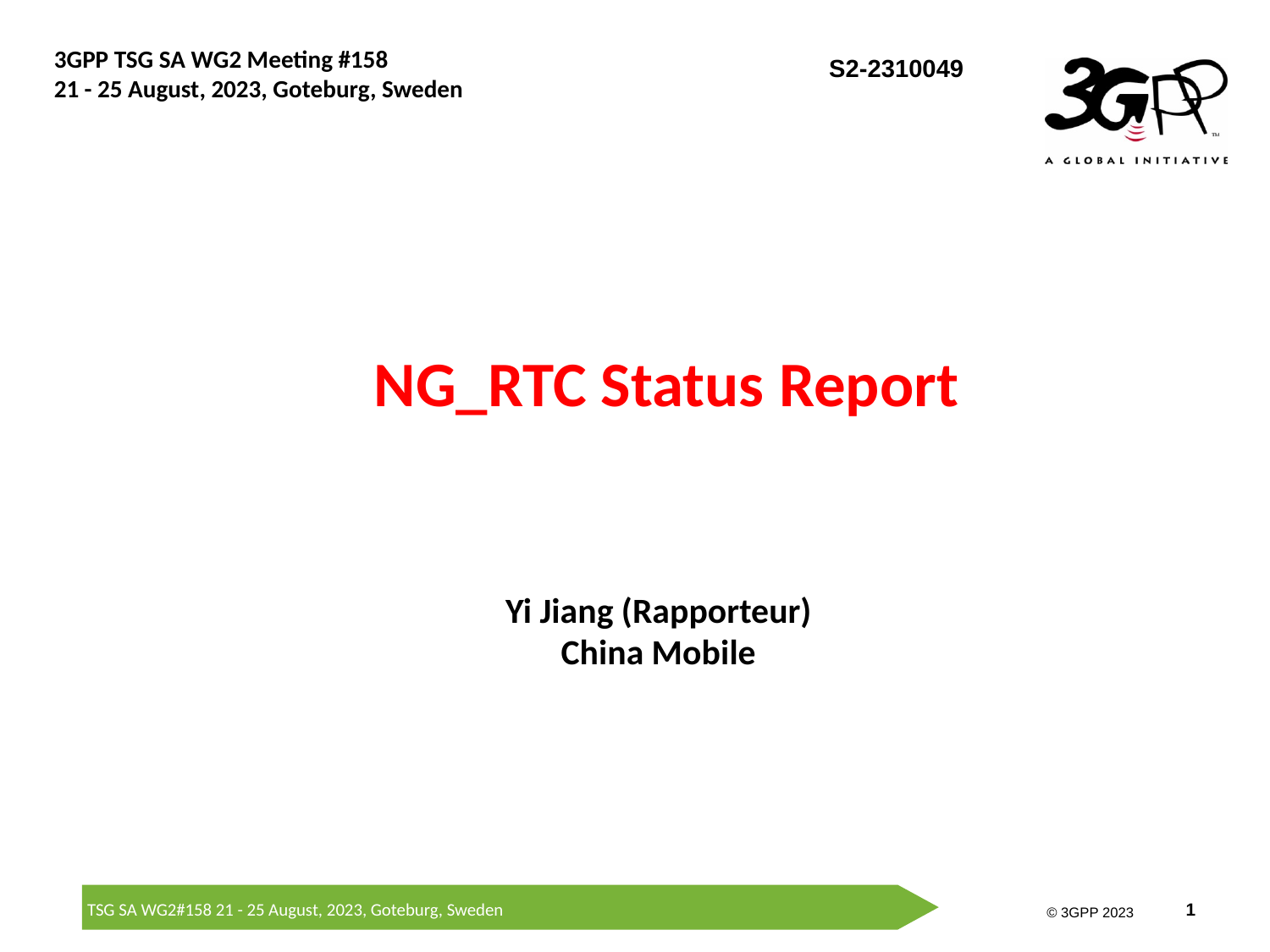

# NG_RTC Status Report
Yi Jiang (Rapporteur)
China Mobile